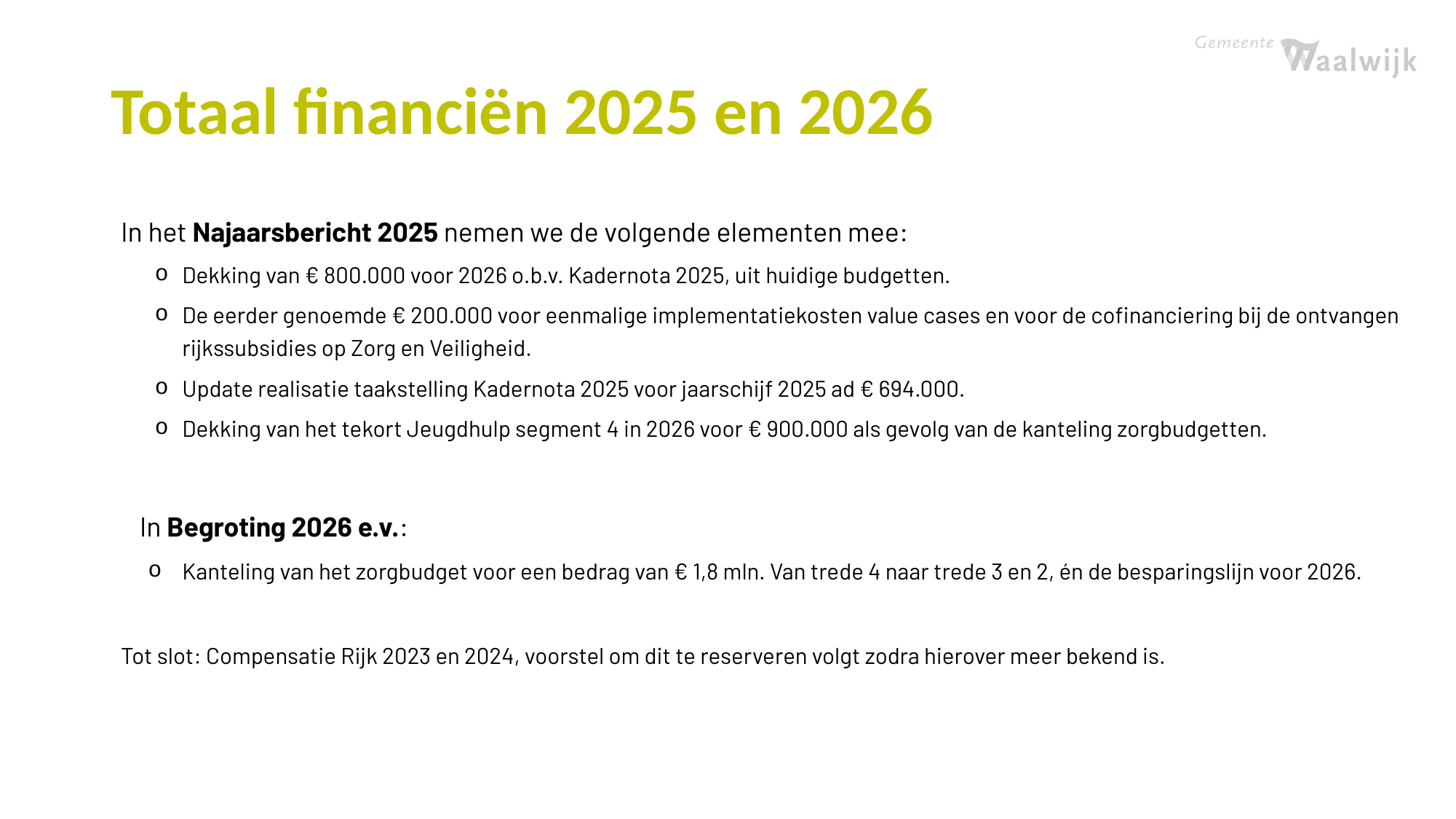

Totaal financiën 2025 en 2026

In het Najaarsbericht 2025 nemen we de volgende elementen mee:
Dekking van € 800.000 voor 2026 o.b.v. Kadernota 2025, uit huidige budgetten.
De eerder genoemde € 200.000 voor eenmalige implementatiekosten value cases en voor de cofinanciering bij de ontvangen rijkssubsidies op Zorg en Veiligheid.
Update realisatie taakstelling Kadernota 2025 voor jaarschijf 2025 ad € 694.000.
Dekking van het tekort Jeugdhulp segment 4 in 2026 voor € 900.000 als gevolg van de kanteling zorgbudgetten.

  In Begroting 2026 e.v.:
Kanteling van het zorgbudget voor een bedrag van € 1,8 mln. Van trede 4 naar trede 3 en 2, én de besparingslijn voor 2026.

Tot slot: Compensatie Rijk 2023 en 2024, voorstel om dit te reserveren volgt zodra hierover meer bekend is.